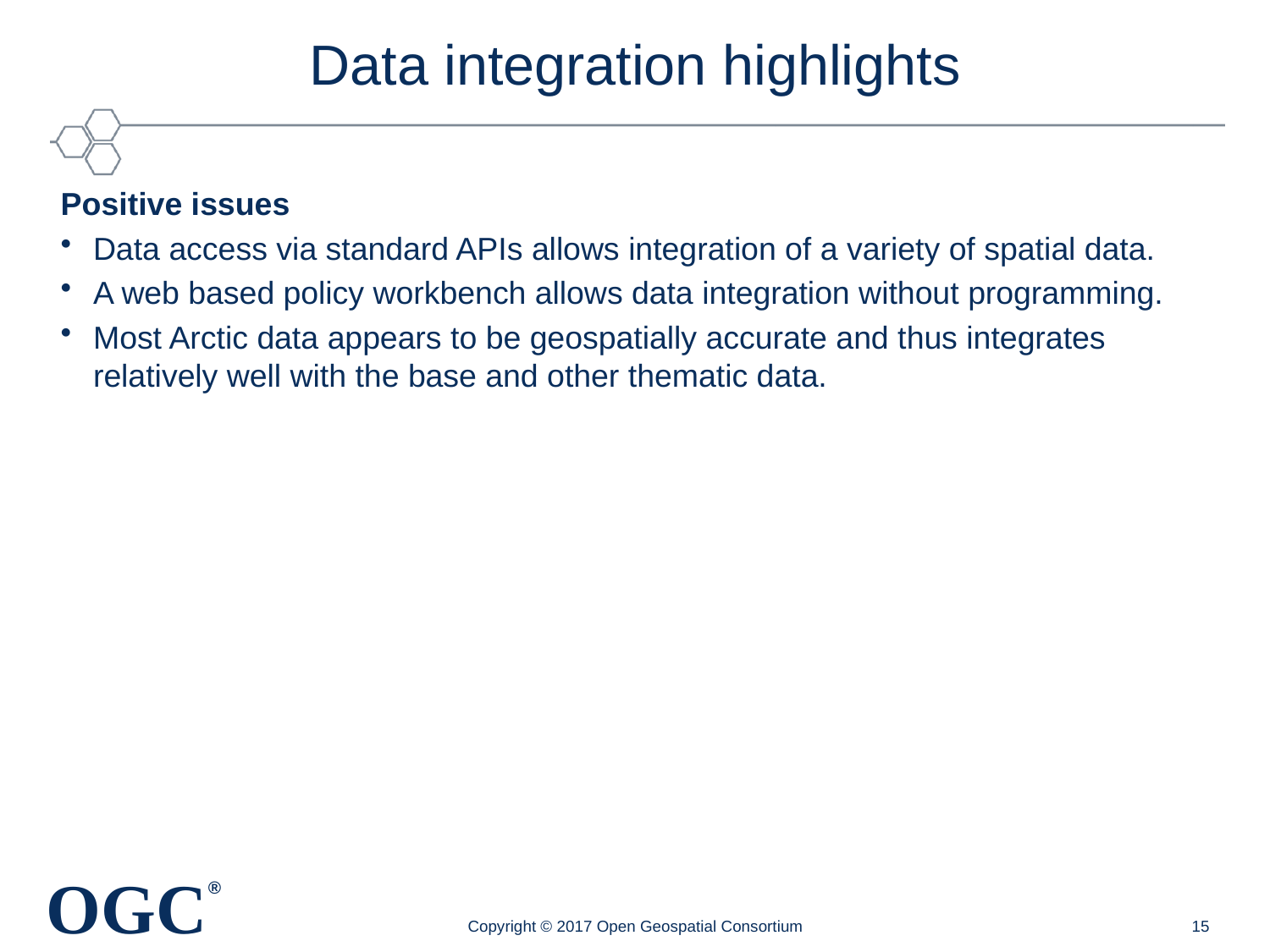

# Data integration highlights
Positive issues
Data access via standard APIs allows integration of a variety of spatial data.
A web based policy workbench allows data integration without programming.
Most Arctic data appears to be geospatially accurate and thus integrates relatively well with the base and other thematic data.

Copyright © 2017 Open Geospatial Consortium
15